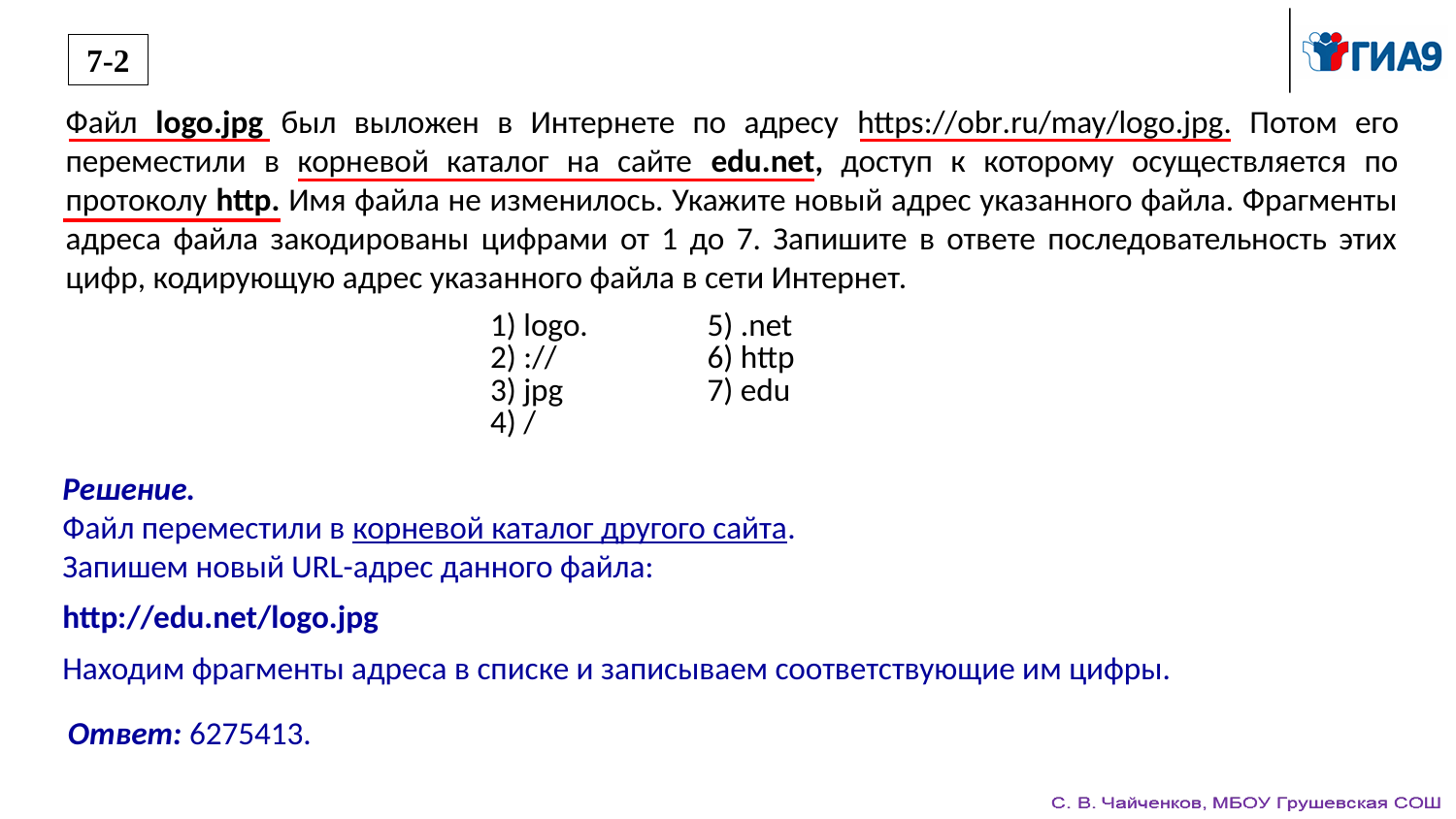

7-2
Файл logo.jpg был выложен в Интернете по адресу https://obr.ru/may/logo.jpg. Потом его переместили в корневой каталог на сайте edu.net, доступ к которому осуществляется по протоколу http. Имя файла не изменилось. Укажите новый адрес указанного файла. Фрагменты адреса файла закодированы цифрами от 1 до 7. Запишите в ответе последовательность этих цифр, кодирующую адрес указанного файла в сети Интернет.
| 1) logo. 2) :// 3) jpg 4) / | 5) .net 6) http 7) edu |
| --- | --- |
Решение.
Файл переместили в корневой каталог другого сайта.
Запишем новый URL-адрес данного файла:
http://edu.net/logo.jpg
Находим фрагменты адреса в списке и записываем соответствующие им цифры.
Ответ: 6275413.